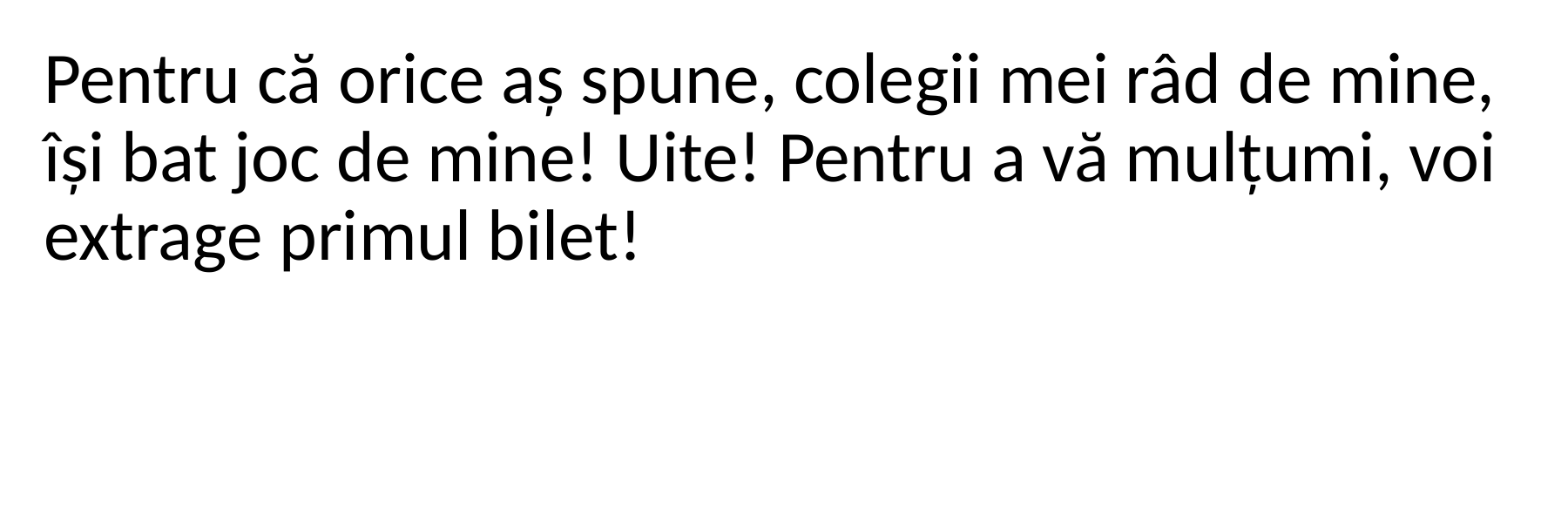

Pentru că orice aș spune, colegii mei râd de mine, își bat joc de mine! Uite! Pentru a vă mulțumi, voi extrage primul bilet!